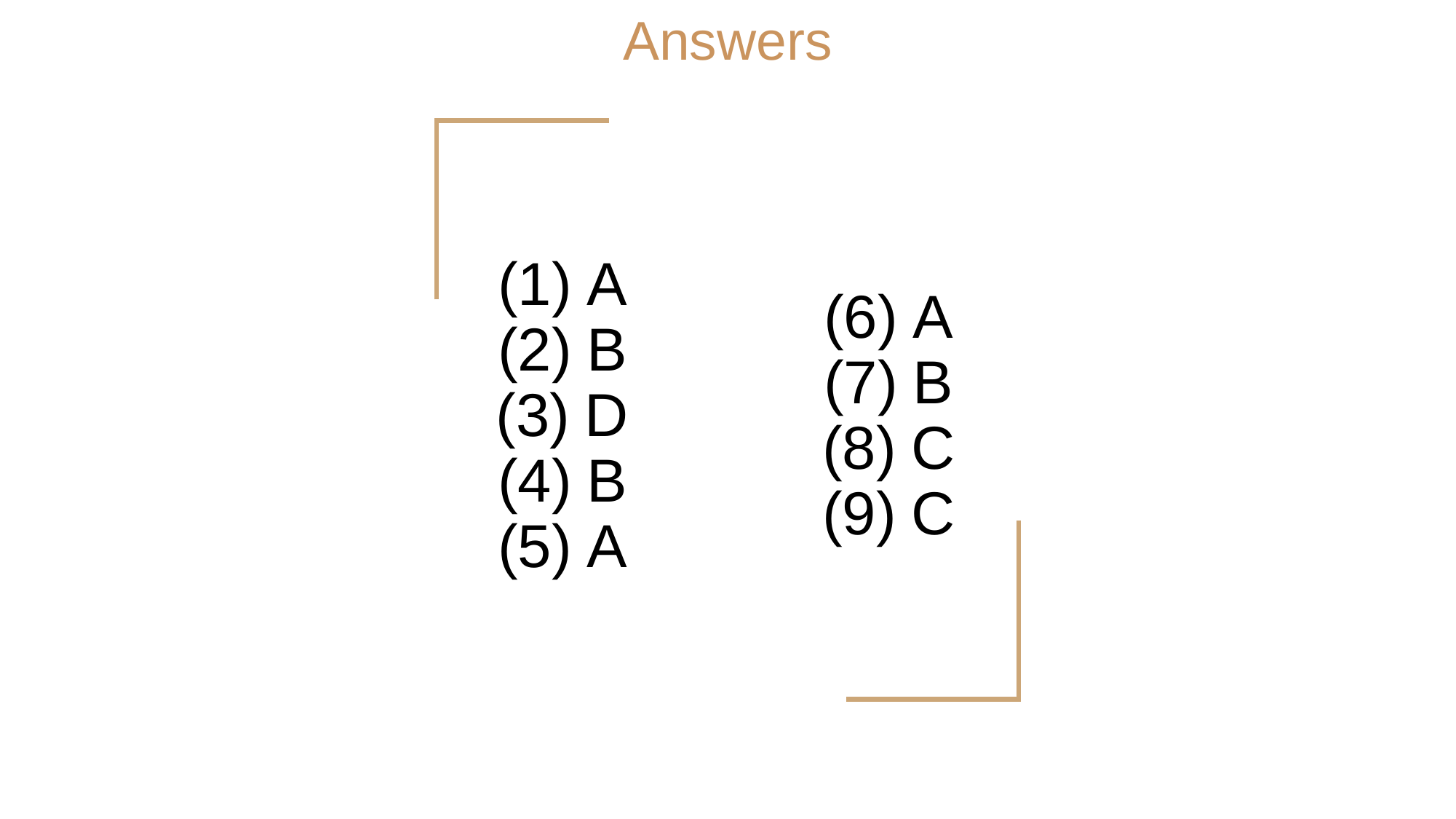

Answers

A
B
D
B
A

A
B
C
C